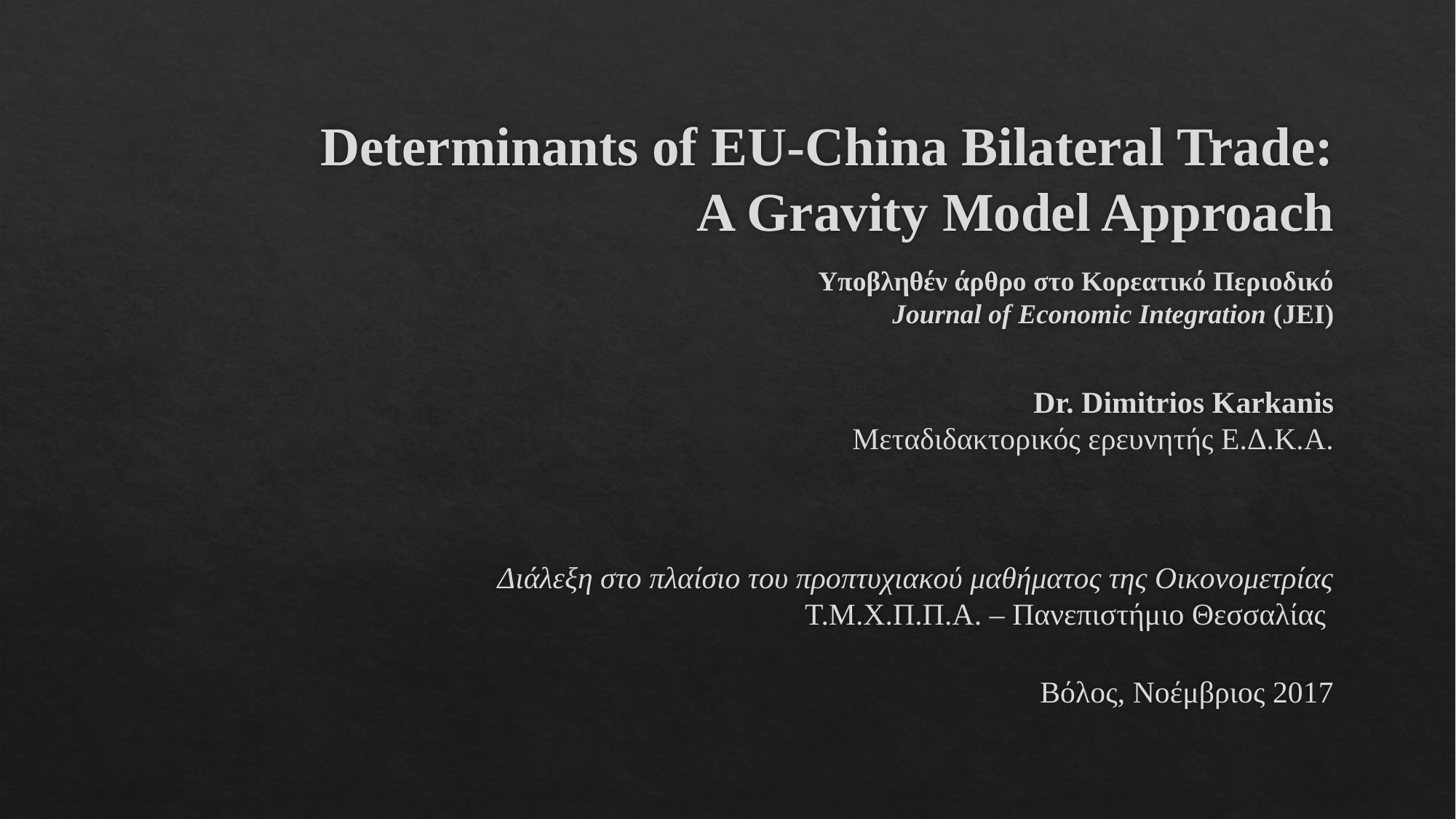

# Determinants of EU-China Bilateral Trade: A Gravity Model Approach Υποβληθέν άρθρο στο Κορεατικό Περιοδικό Journal of Economic Integration (JEI)
Dr. Dimitrios Karkanis
Μεταδιδακτορικός ερευνητής Ε.Δ.Κ.Α.
Διάλεξη στο πλαίσιο του προπτυχιακού μαθήματος της Οικονομετρίας
Τ.Μ.Χ.Π.Π.Α. – Πανεπιστήμιο Θεσσαλίας
Βόλος, Νοέμβριος 2017